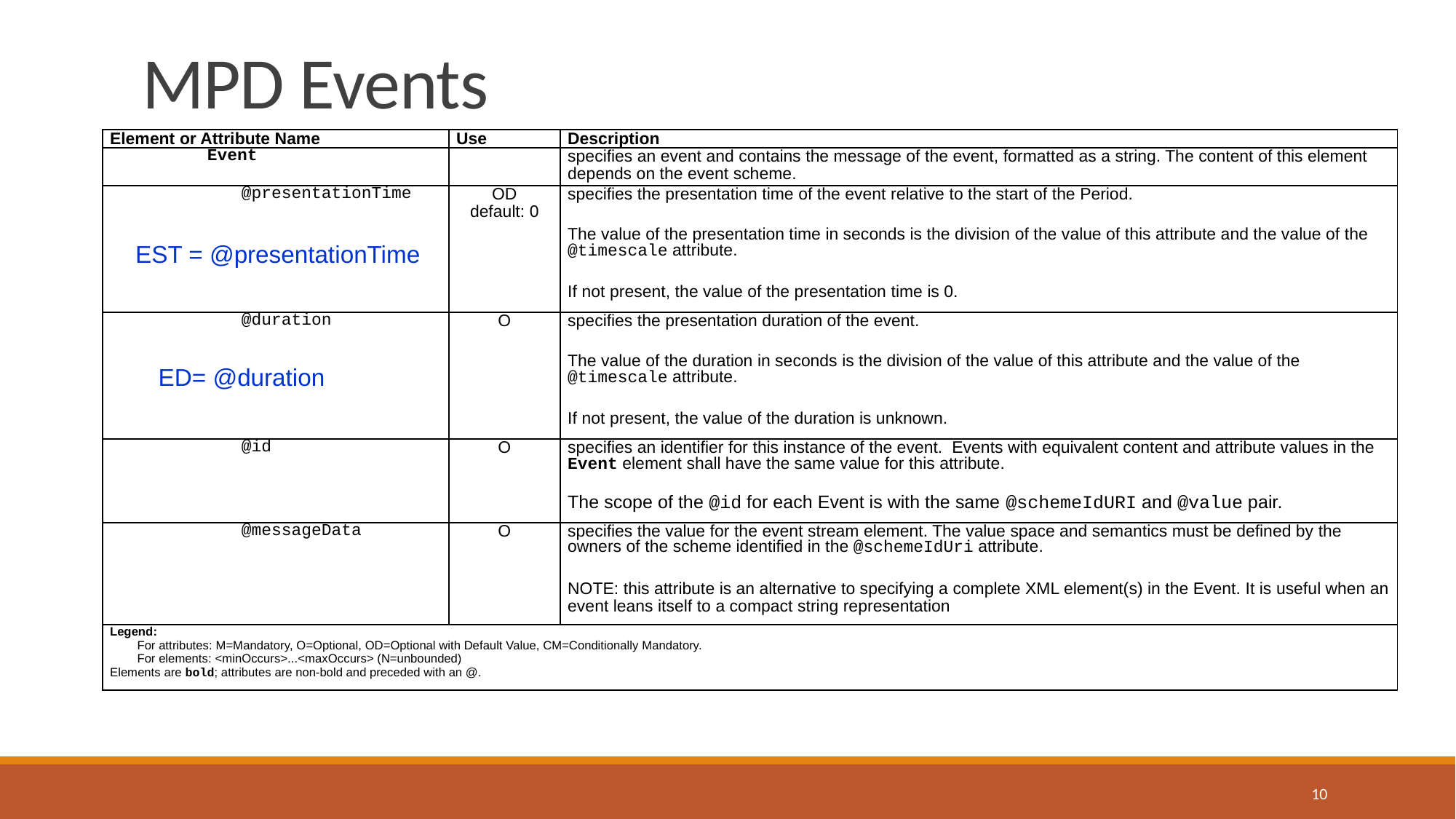

# MPD Events
| Element or Attribute Name |  |  |  |  | Use | Description |
| --- | --- | --- | --- | --- | --- | --- |
|  |  |  | Event |  |  | specifies an event and contains the message of the event, formatted as a string. The content of this element depends on the event scheme. |
|  |  |  |  | @presentationTime | OD default: 0 | specifies the presentation time of the event relative to the start of the Period. The value of the presentation time in seconds is the division of the value of this attribute and the value of the @timescale attribute. If not present, the value of the presentation time is 0. |
|  |  |  |  | @duration | O | specifies the presentation duration of the event. The value of the duration in seconds is the division of the value of this attribute and the value of the @timescale attribute. If not present, the value of the duration is unknown. |
|  |  |  |  | @id | O | specifies an identifier for this instance of the event. Events with equivalent content and attribute values in the Event element shall have the same value for this attribute. The scope of the @id for each Event is with the same @schemeIdURI and @value pair. |
|  |  |  |  | @messageData | O | specifies the value for the event stream element. The value space and semantics must be defined by the owners of the scheme identified in the @schemeIdUri attribute. NOTE: this attribute is an alternative to specifying a complete XML element(s) in the Event. It is useful when an event leans itself to a compact string representation |
| Legend: For attributes: M=Mandatory, O=Optional, OD=Optional with Default Value, CM=Conditionally Mandatory. For elements: <minOccurs>...<maxOccurs> (N=unbounded) Elements are bold; attributes are non-bold and preceded with an @. |  |  |  |  |  |  |
EST = @presentationTime
ED= @duration
10